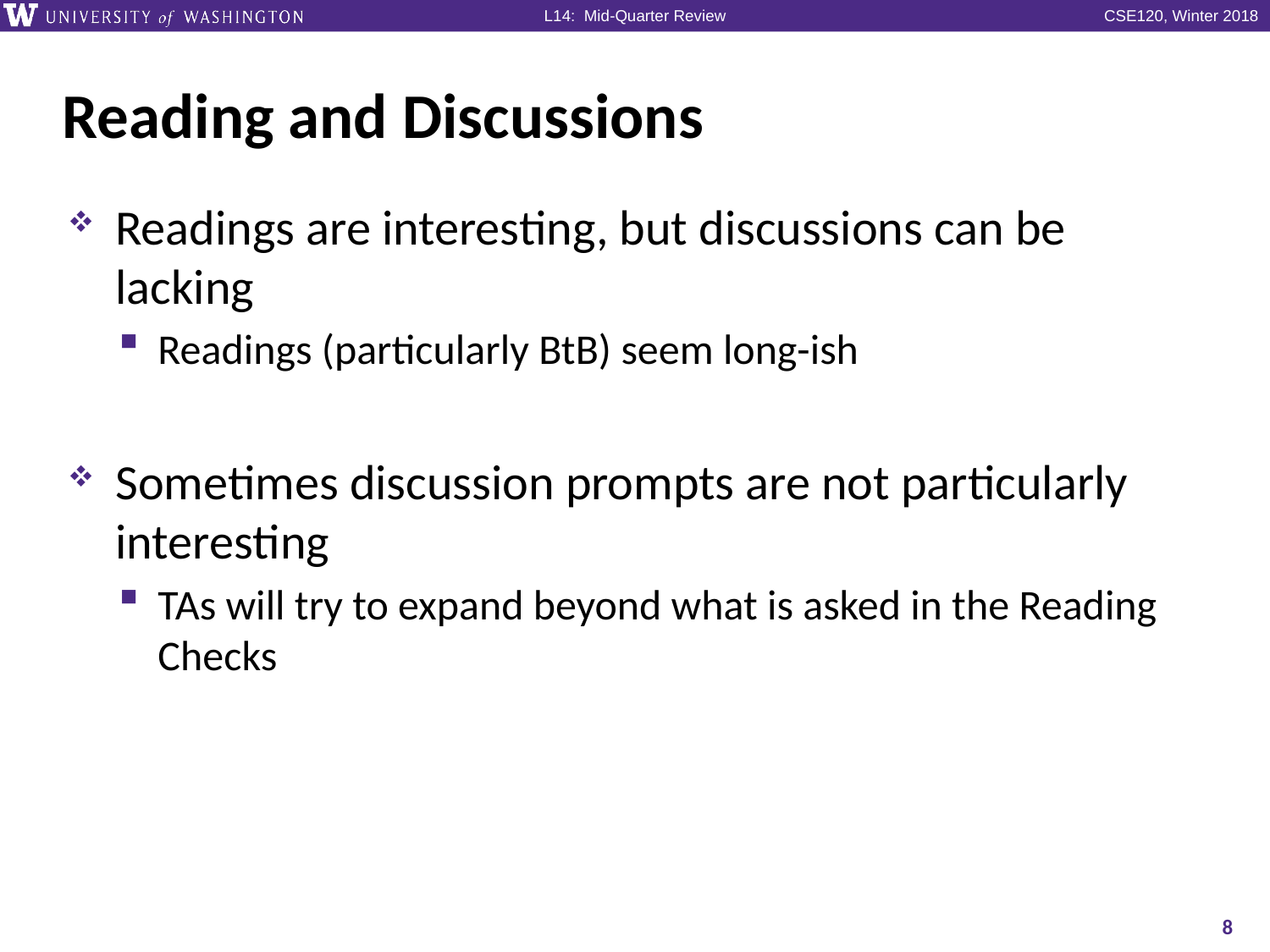

# Reading and Discussions
Readings are interesting, but discussions can be lacking
Readings (particularly BtB) seem long-ish

Sometimes discussion prompts are not particularly interesting
TAs will try to expand beyond what is asked in the Reading Checks
8